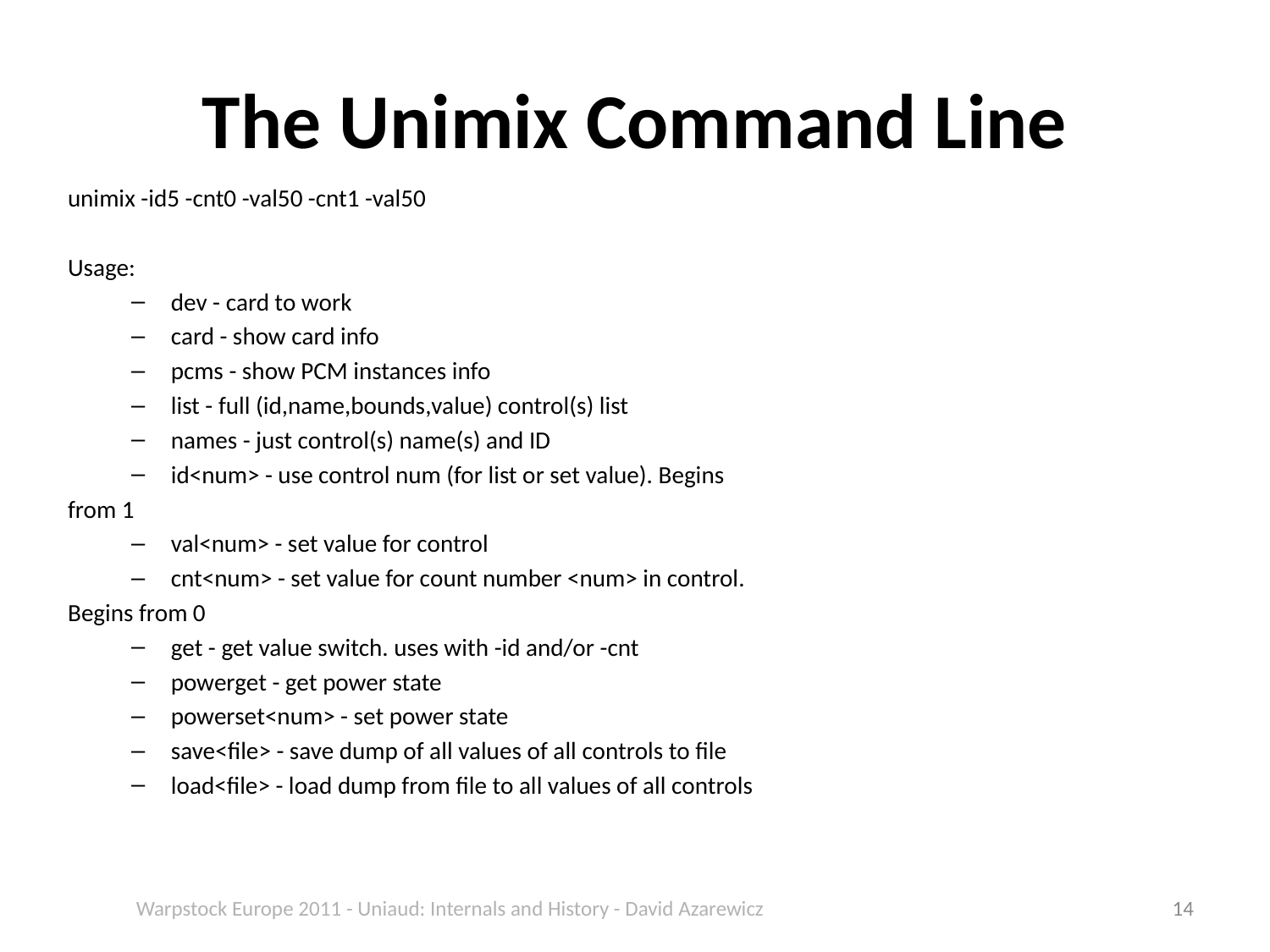

# The Unimix Command Line
unimix -id5 -cnt0 -val50 -cnt1 -val50

Usage:
dev - card to work
card - show card info
pcms - show PCM instances info
list - full (id,name,bounds,value) control(s) list
names - just control(s) name(s) and ID
id<num> - use control num (for list or set value). Begins
from 1
val<num> - set value for control
cnt<num> - set value for count number <num> in control.
Begins from 0
get - get value switch. uses with -id and/or -cnt
powerget - get power state
powerset<num> - set power state
save<file> - save dump of all values of all controls to file
load<file> - load dump from file to all values of all controls
Warpstock Europe 2011 - Uniaud: Internals and History - David Azarewicz
14